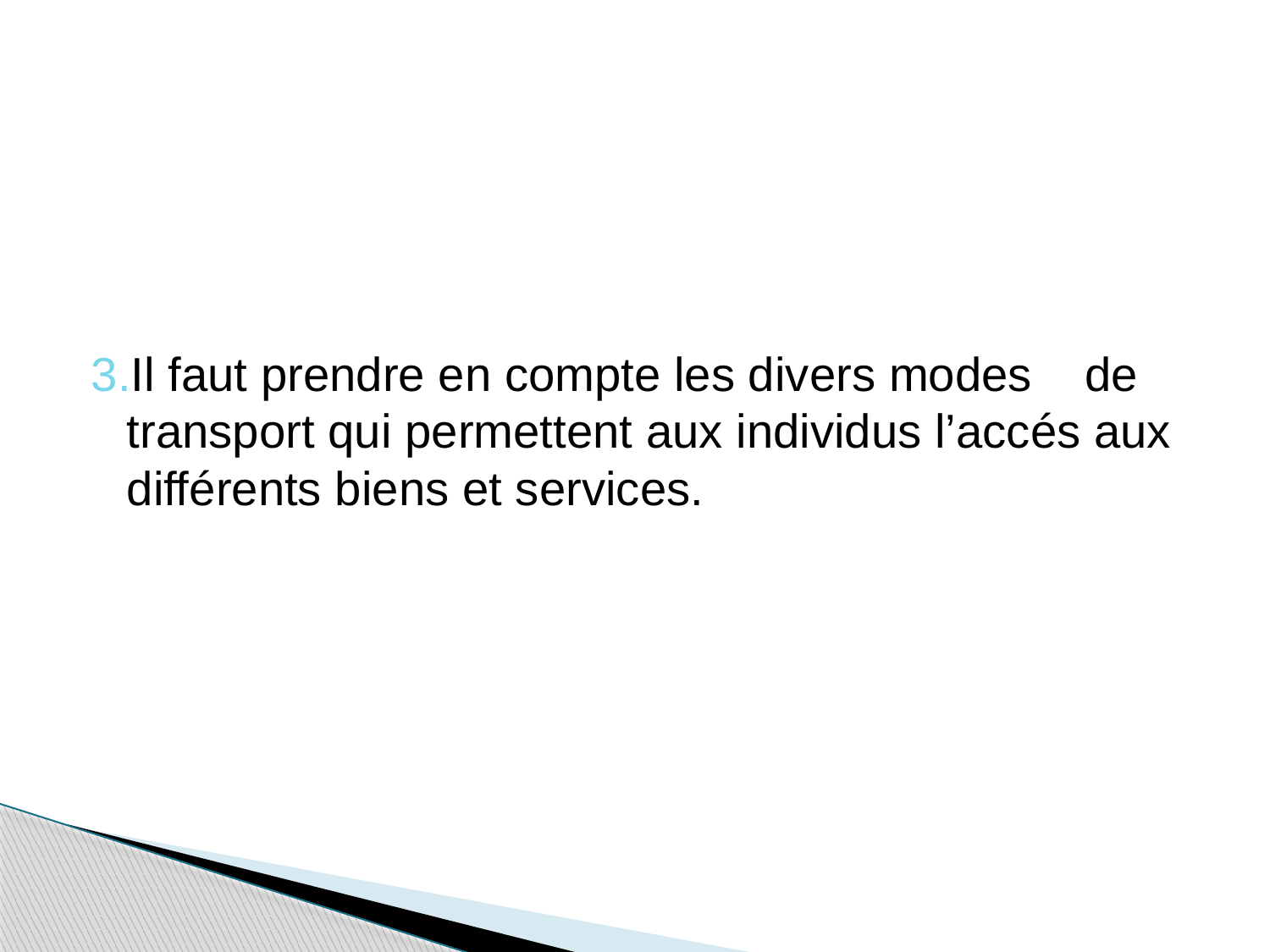

#
3.Il faut prendre en compte les divers modes    de transport qui permettent aux individus l’accés aux différents biens et services.